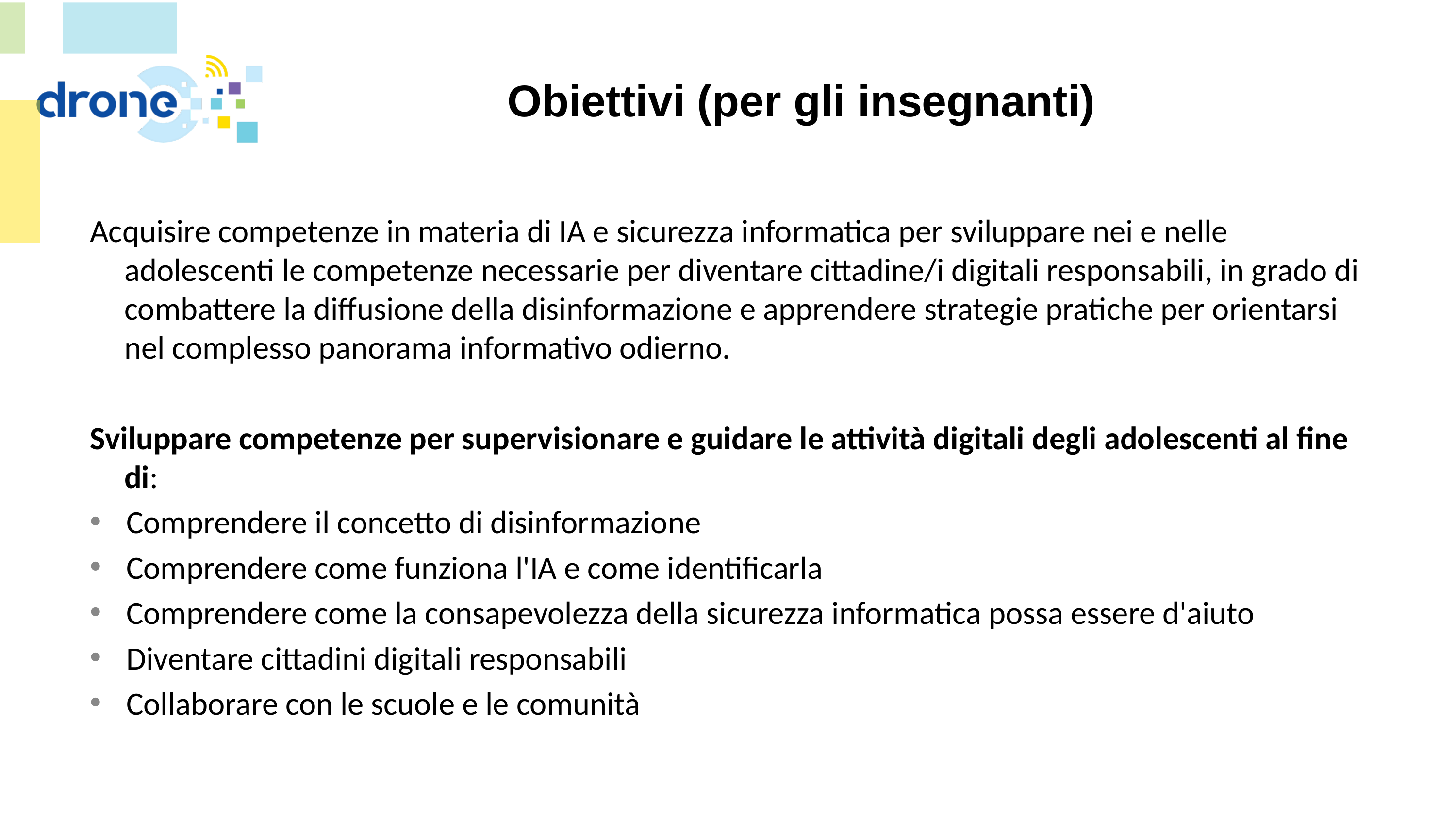

# Obiettivi (per gli insegnanti)

Acquisire competenze in materia di IA e sicurezza informatica per sviluppare nei e nelle adolescenti le competenze necessarie per diventare cittadine/i digitali responsabili, in grado di combattere la diffusione della disinformazione e apprendere strategie pratiche per orientarsi nel complesso panorama informativo odierno.

Sviluppare competenze per supervisionare e guidare le attività digitali degli adolescenti al fine di:
Comprendere il concetto di disinformazione
Comprendere come funziona l'IA e come identificarla
Comprendere come la consapevolezza della sicurezza informatica possa essere d'aiuto
Diventare cittadini digitali responsabili
Collaborare con le scuole e le comunità